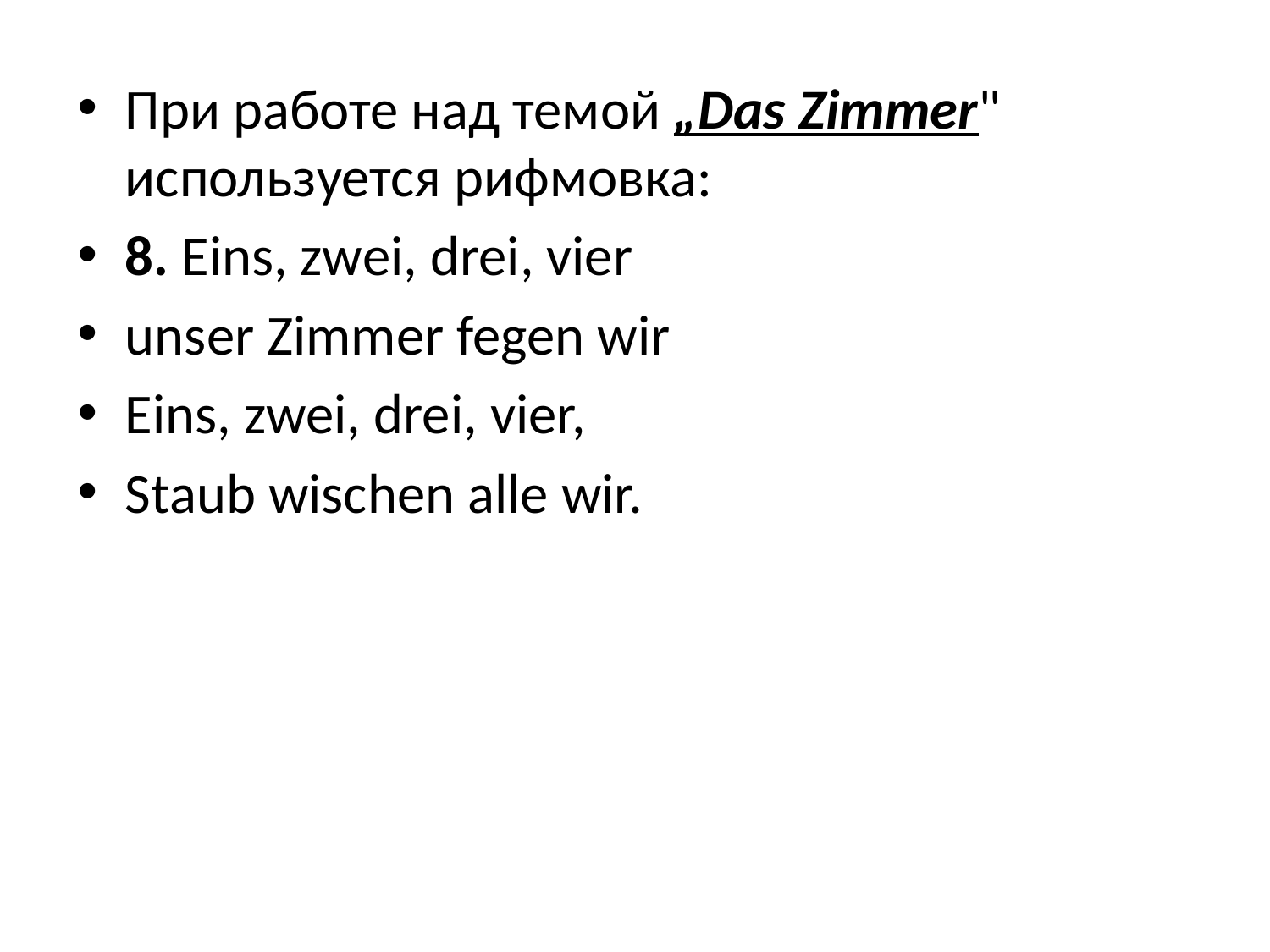

При работе над темой „Das Zimmer" используется рифмовка:
8. Eins, zwei, drei, vier
unser Zimmer fegen wir
Eins, zwei, drei, vier,
Staub wischen alle wir.